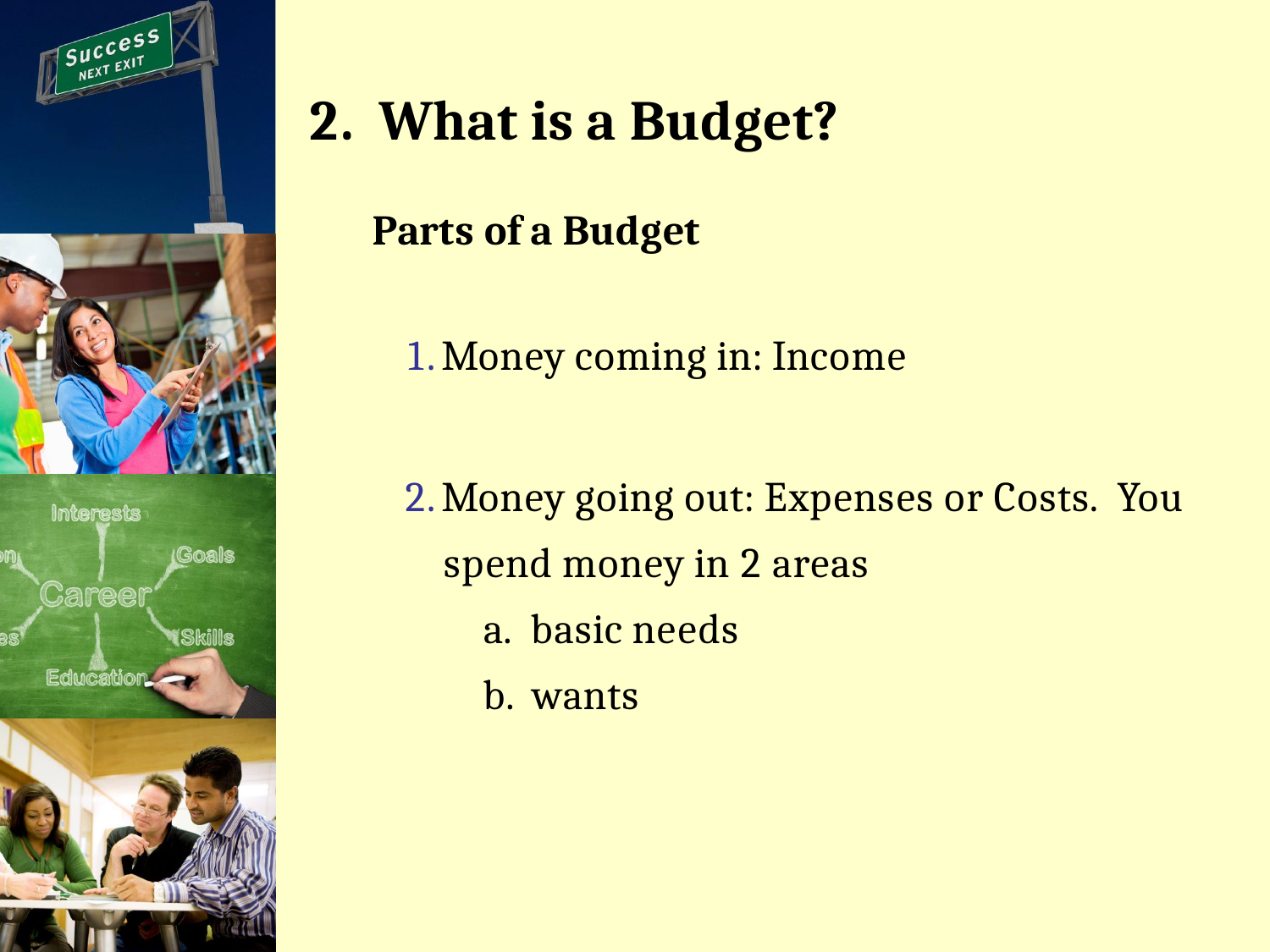

# 2.  What is a Budget?
Parts of a Budget

Money coming in: Income

Money going out: Expenses or Costs.  You spend money in 2 areas
basic needs
wants